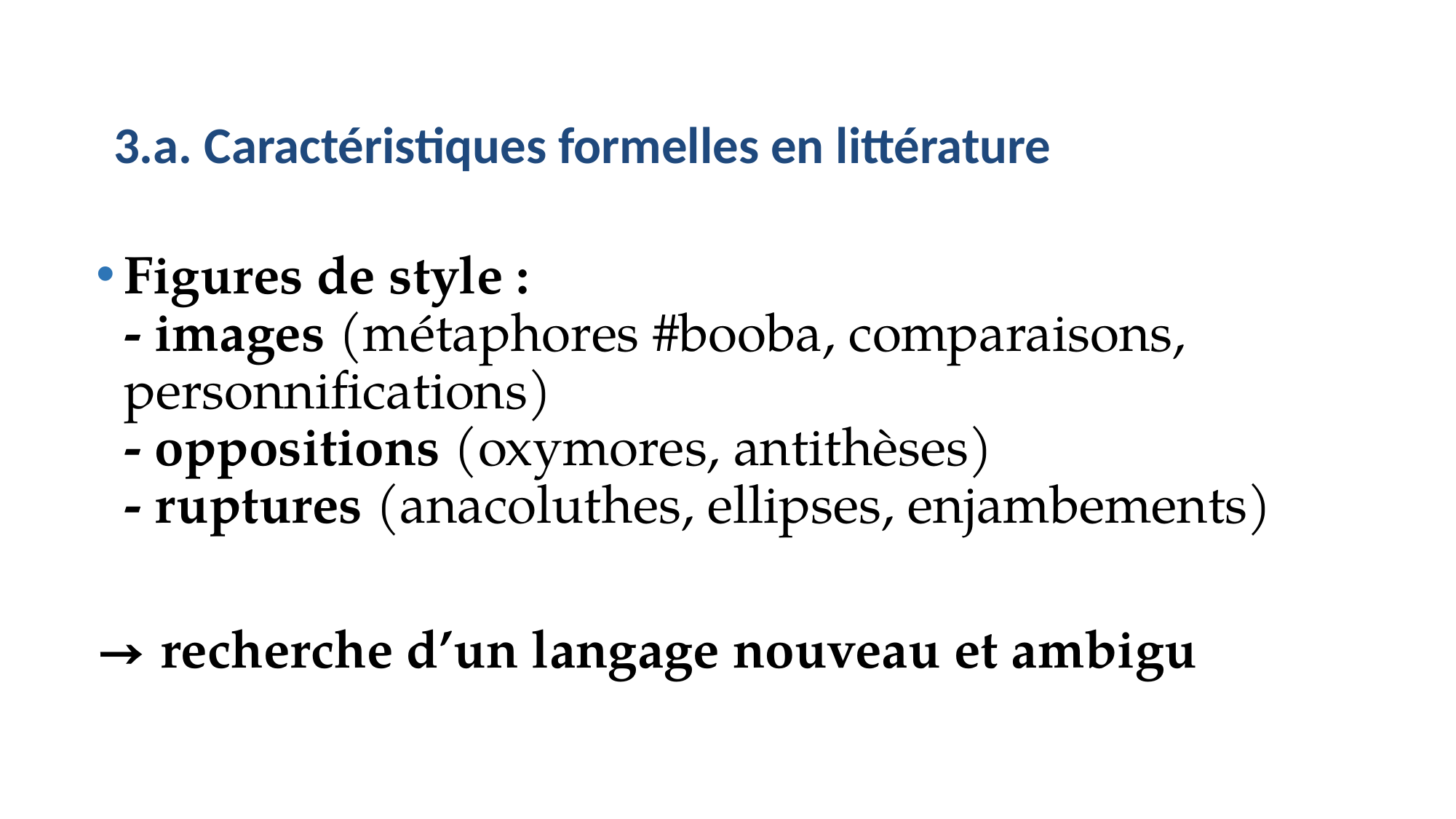

3.a. Caractéristiques formelles en littérature
Figures de style :
- images (métaphores #booba, comparaisons, personnifications)
- oppositions (oxymores, antithèses)
- ruptures (anacoluthes, ellipses, enjambements)

→ recherche d’un langage nouveau et ambigu